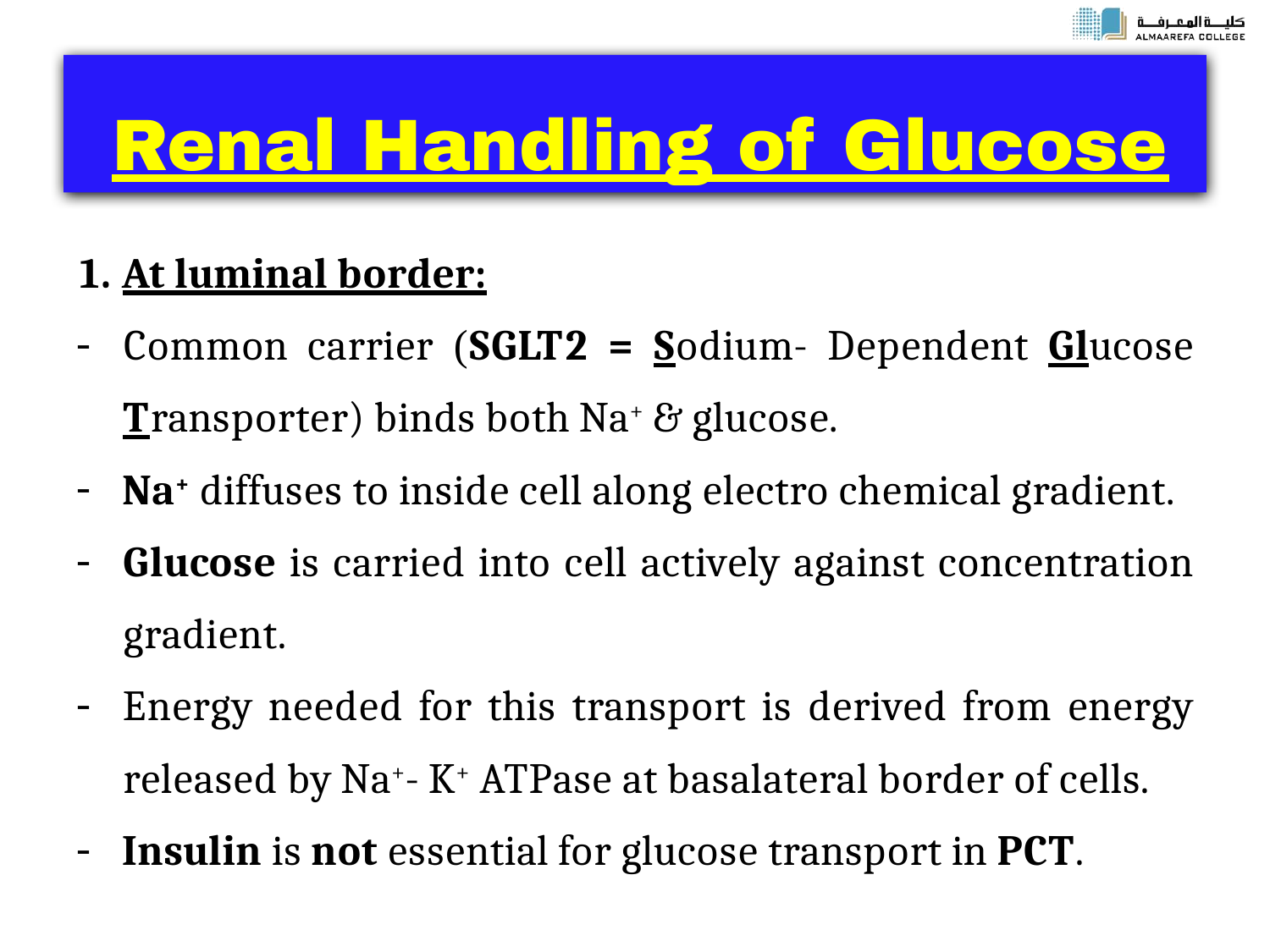

# Renal Handling of Glucose
At luminal border:
Common carrier (SGLT2 = Sodium- Dependent Glucose Transporter) binds both Na+ & glucose.
Na+ diffuses to inside cell along electro chemical gradient.
Glucose is carried into cell actively against concentration gradient.
Energy needed for this transport is derived from energy released by Na+- K+ ATPase at basalateral border of cells.
Insulin is not essential for glucose transport in PCT.